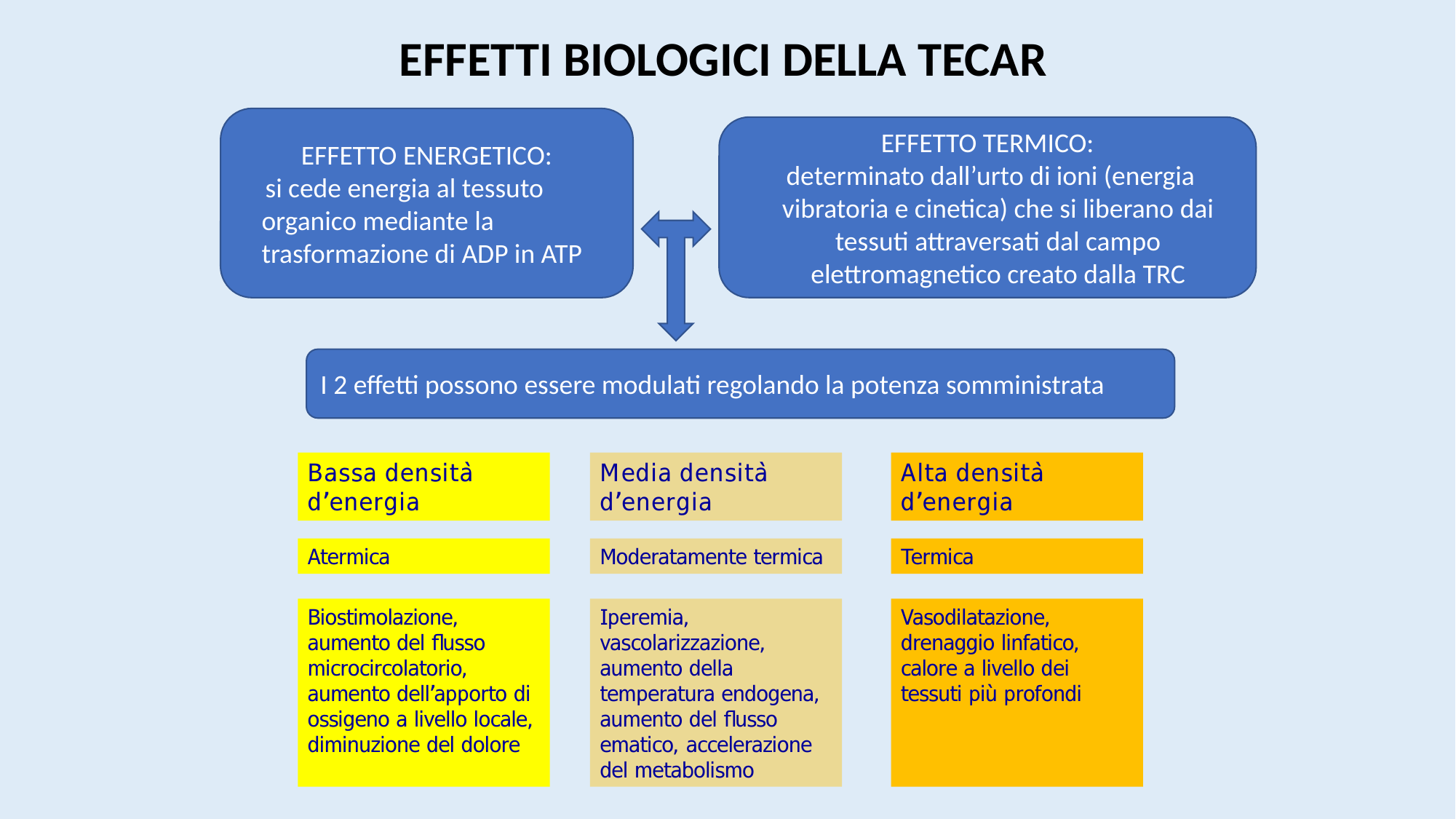

EFFETTI BIOLOGICI DELLA TECAR
EFFETTO ENERGETICO:
    si cede energia al tessuto organico mediante la trasformazione di ADP in ATP
EFFETTO TERMICO:
 determinato dall’urto di ioni (energia vibratoria e cinetica) che si liberano dai tessuti attraversati dal campo elettromagnetico creato dalla TRC

I 2 effetti possono essere modulati regolando la potenza somministrata
Bassa densità d’energia
Media densità d’energia
Alta densità d’energia
Atermica
Moderatamente termica
Termica

Biostimolazione, aumento del flusso microcircolatorio, aumento dell’apporto di ossigeno a livello locale, diminuzione del dolore

Iperemia, vascolarizzazione, aumento della temperatura endogena, aumento del flusso ematico, accelerazione del metabolismo
Vasodilatazione,
drenaggio linfatico, calore a livello dei tessuti più profondi